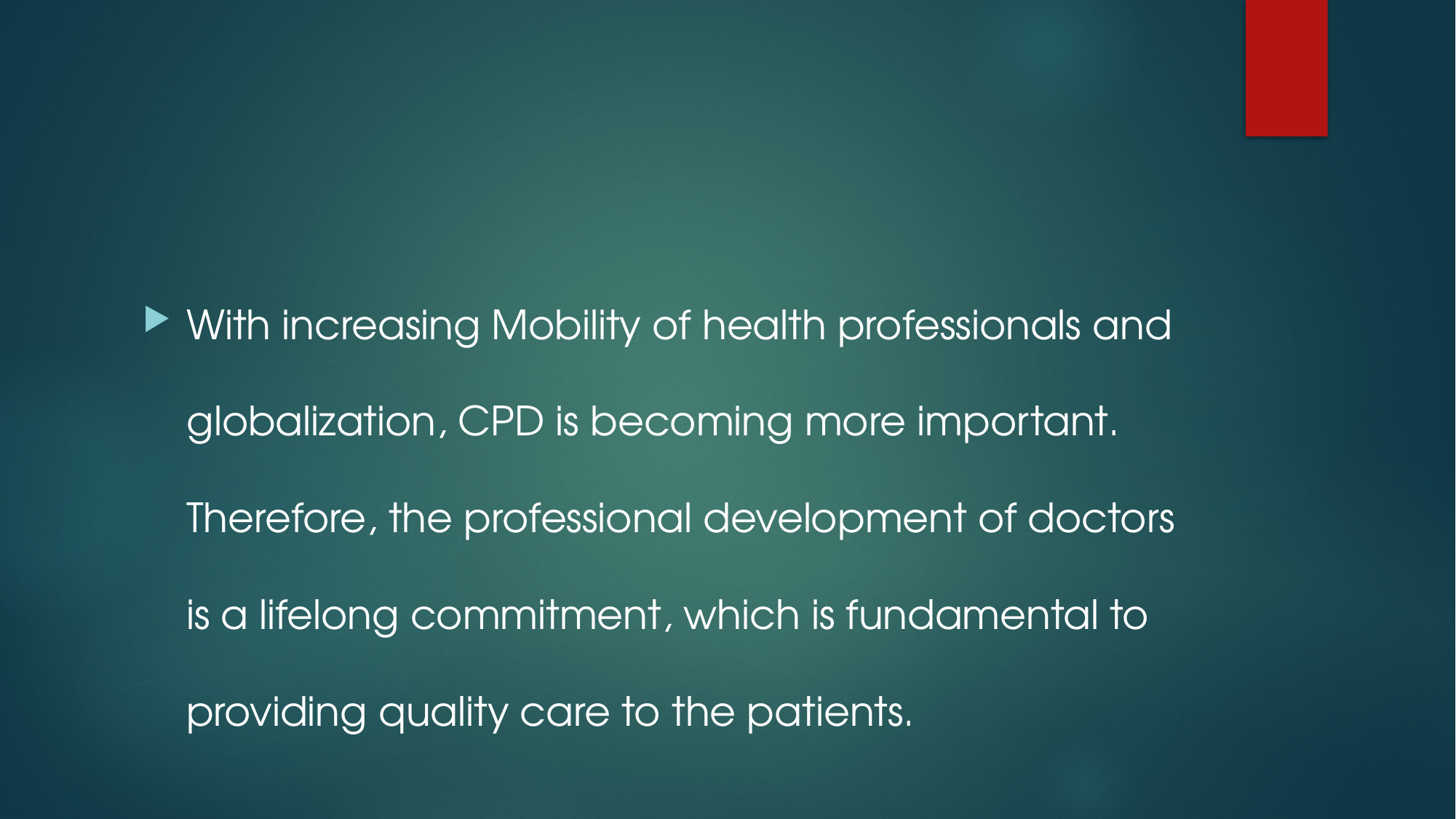

#
With increasing Mobility of health professionals and globalization, CPD is becoming more important. Therefore, the professional development of doctors is a lifelong commitment, which is fundamental to providing quality care to the patients.